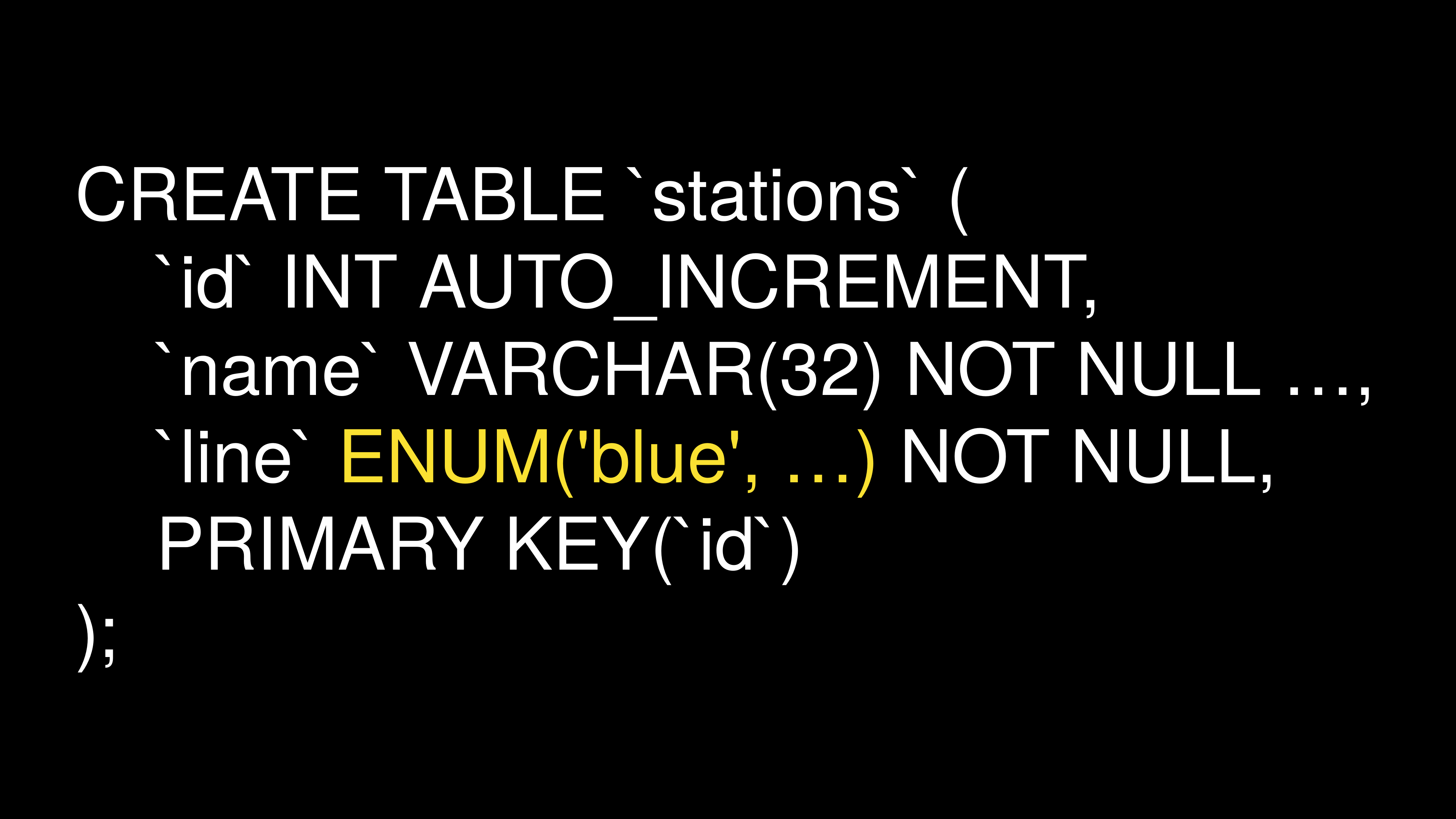

CREATE TABLE `stations` (
    `id` INT AUTO_INCREMENT,
    `name` VARCHAR(32) NOT NULL …,
    `line` ENUM('blue', …) NOT NULL,
    PRIMARY KEY(`id`)
);